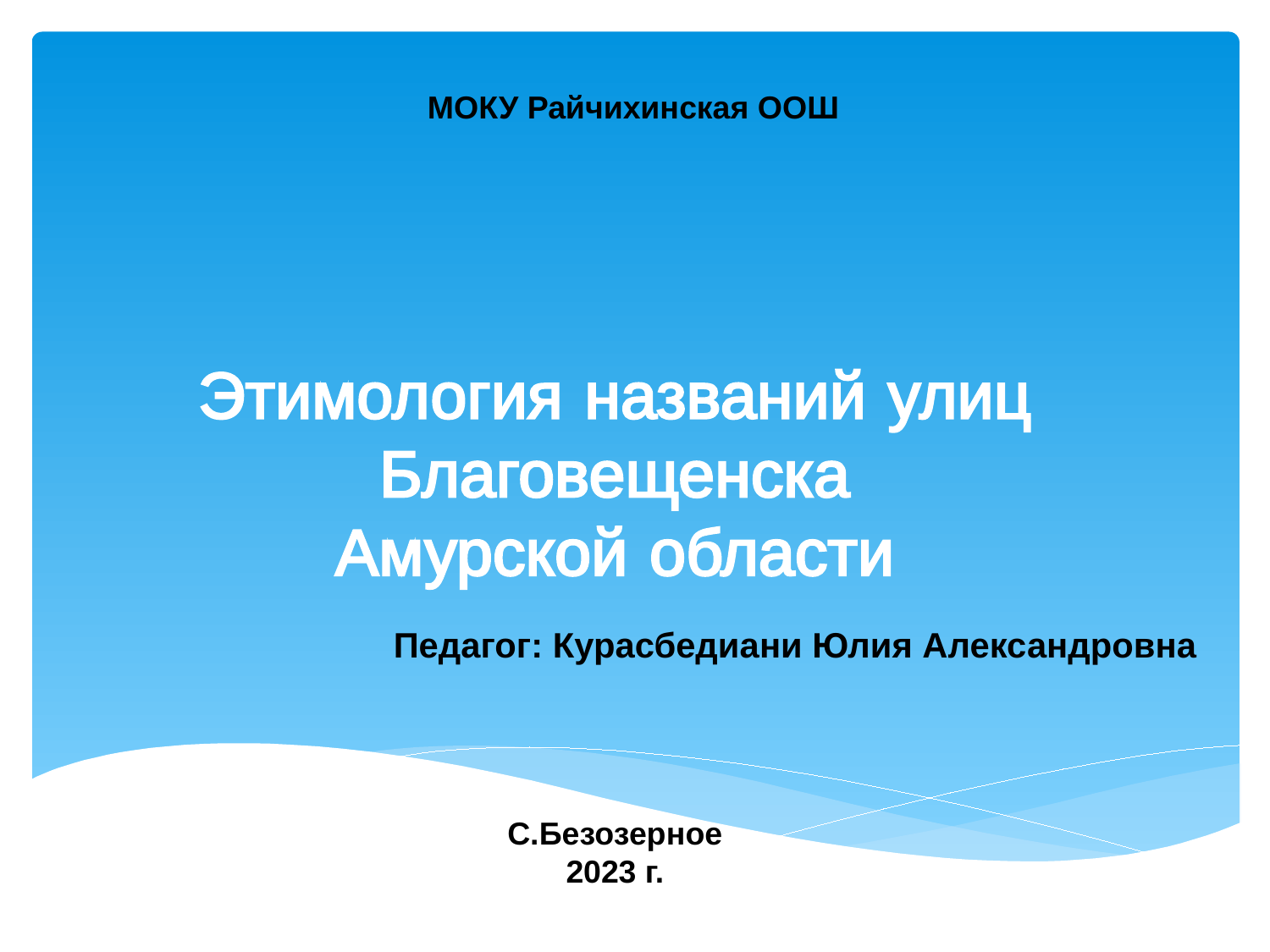

МОКУ Райчихинская ООШ
# Этимология названий улиц Благовещенска Амурской области
Педагог: Курасбедиани Юлия Александровна
С.Безозерное
2023 г.